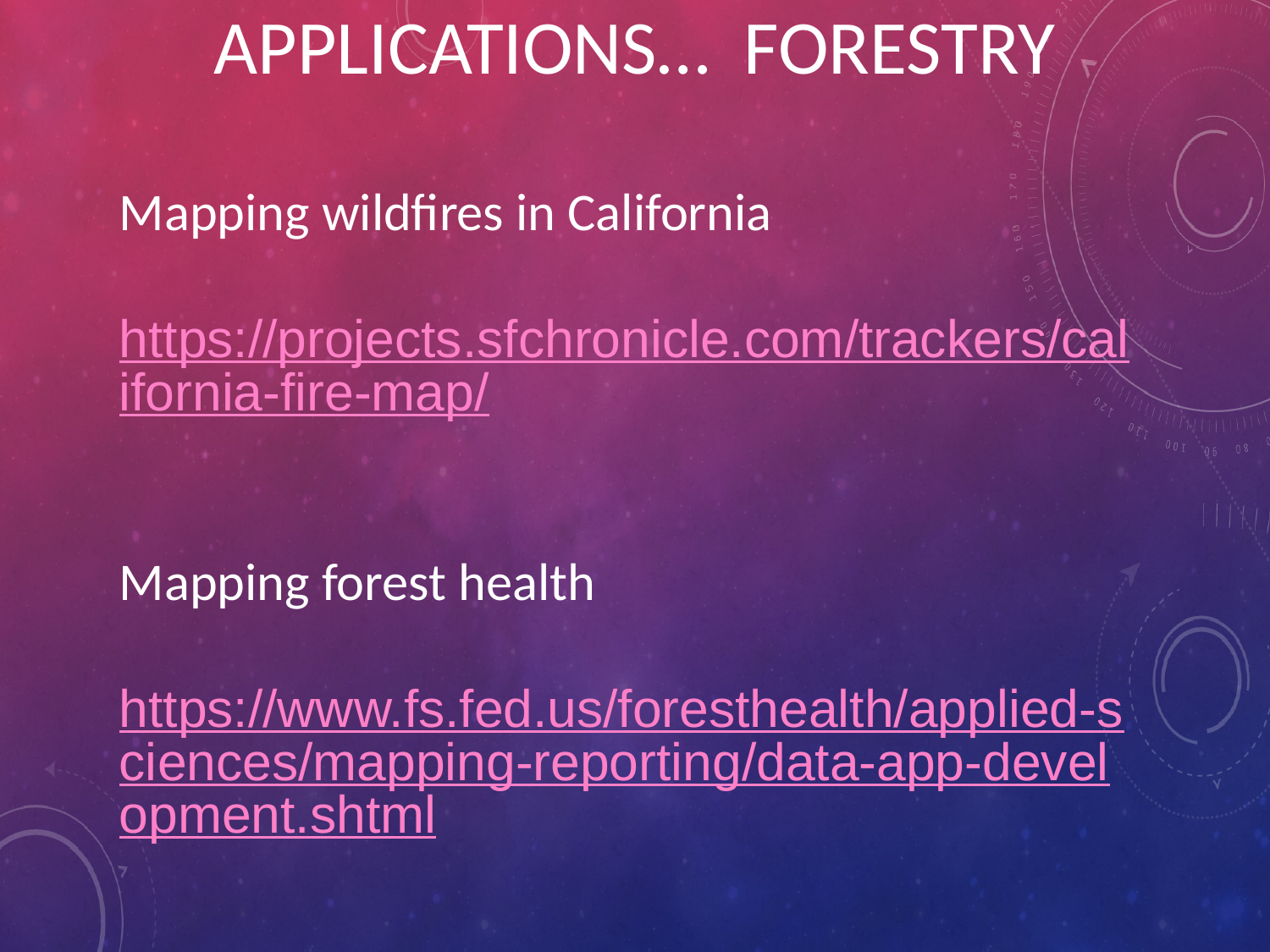

# Applications…  forestry
Mapping wildfires in California

https://projects.sfchronicle.com/trackers/california-fire-map/

Mapping forest health

https://www.fs.fed.us/foresthealth/applied-sciences/mapping-reporting/data-app-development.shtml